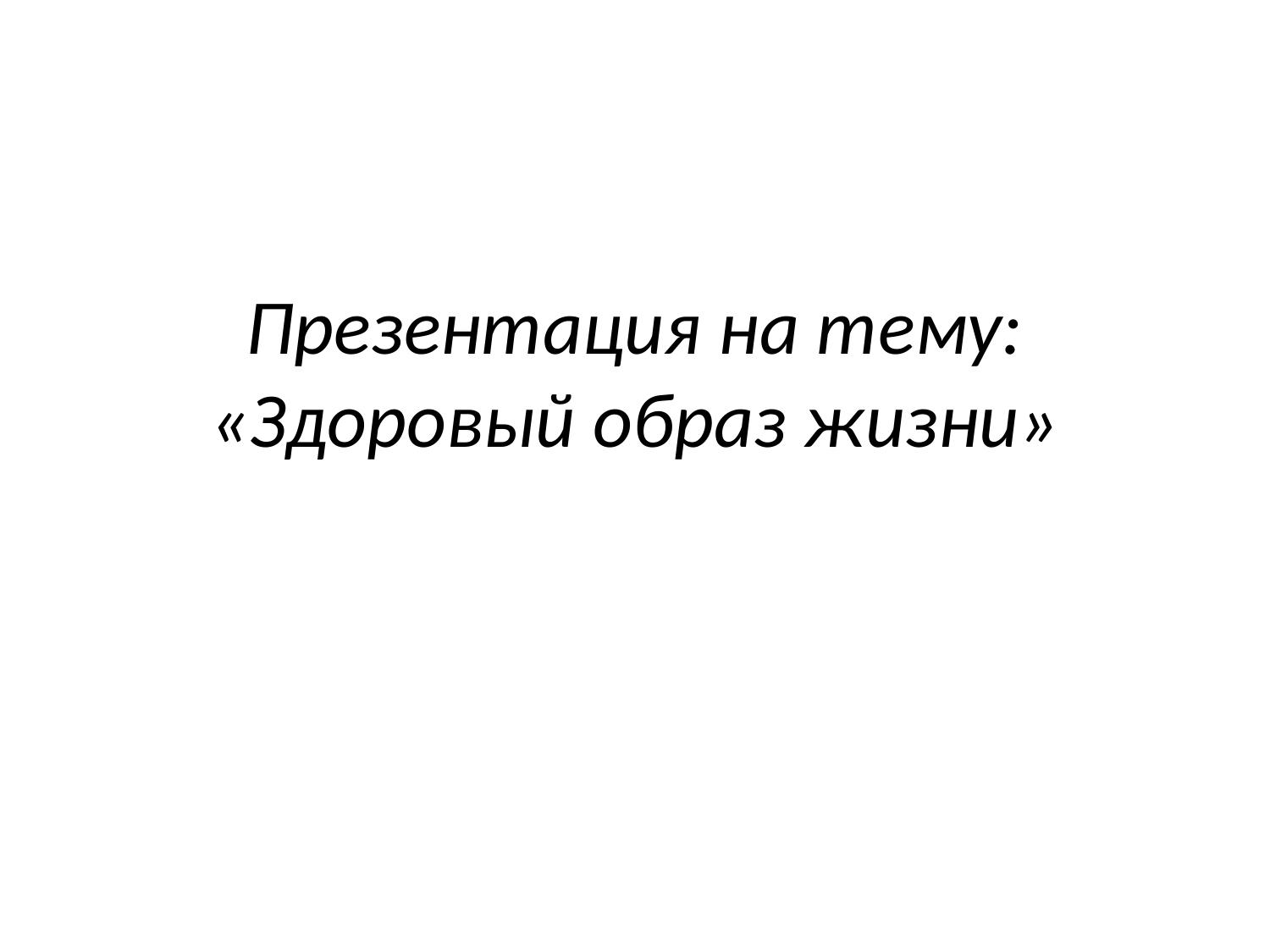

# Презентация на тему: «Здоровый образ жизни»